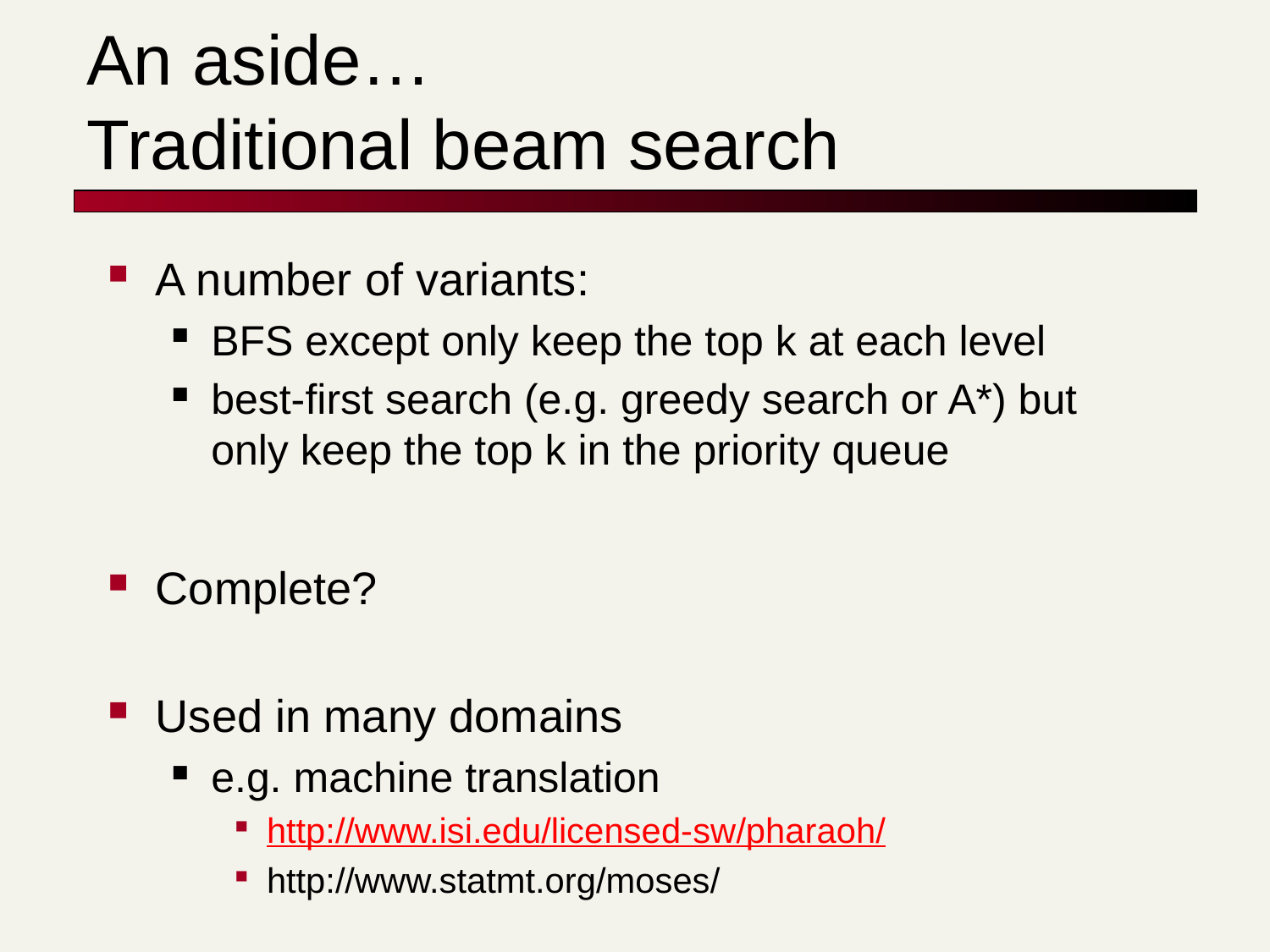

# An aside… Traditional beam search
A number of variants:
BFS except only keep the top k at each level
best-first search (e.g. greedy search or A*) but only keep the top k in the priority queue

Complete?

Used in many domains
e.g. machine translation
http://www.isi.edu/licensed-sw/pharaoh/
http://www.statmt.org/moses/